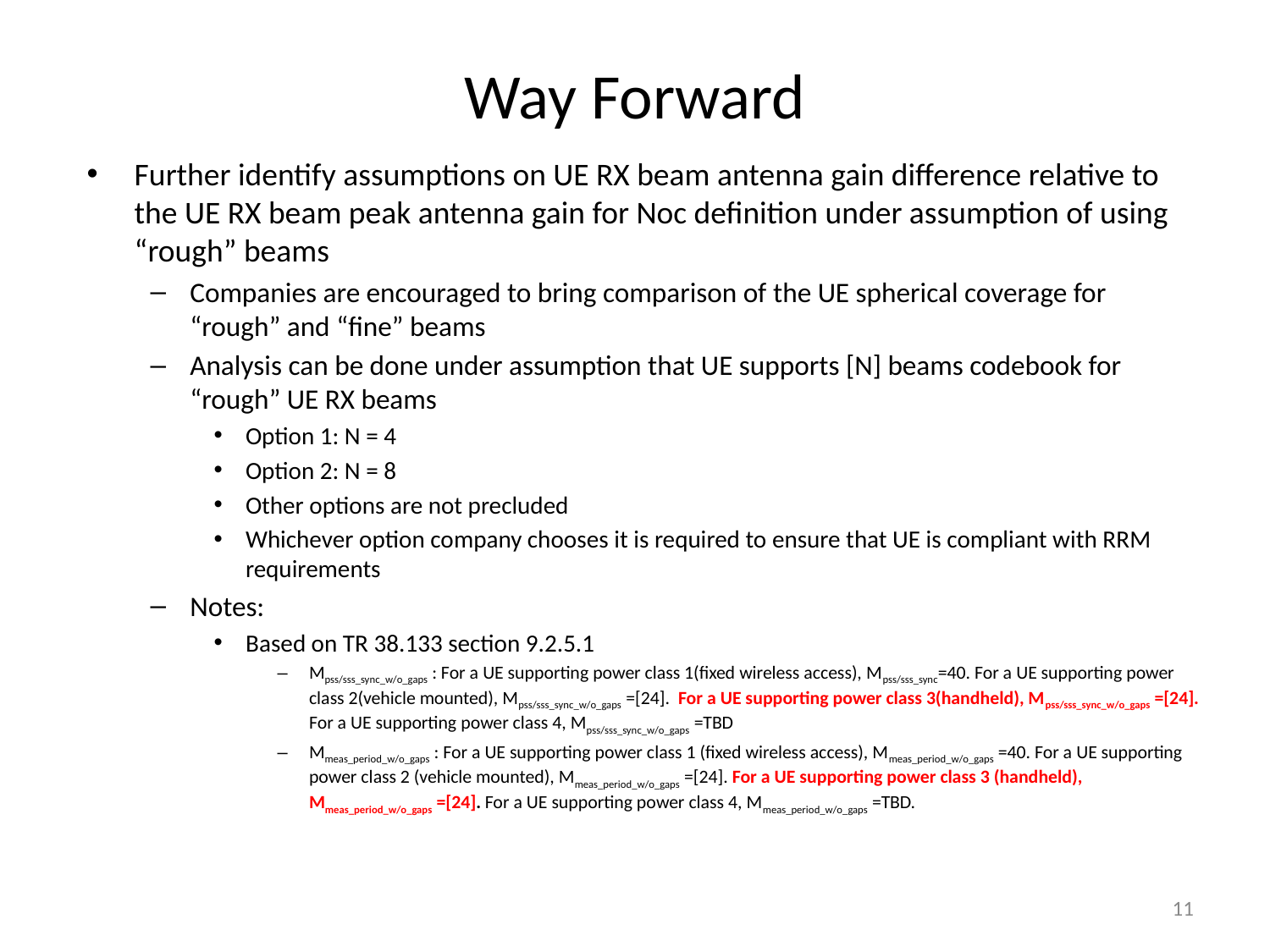

# Way Forward
Further identify assumptions on UE RX beam antenna gain difference relative to the UE RX beam peak antenna gain for Noc definition under assumption of using “rough” beams
Companies are encouraged to bring comparison of the UE spherical coverage for “rough” and “fine” beams
Analysis can be done under assumption that UE supports [N] beams codebook for “rough” UE RX beams
Option 1: N = 4
Option 2: N = 8
Other options are not precluded
Whichever option company chooses it is required to ensure that UE is compliant with RRM requirements
Notes:
Based on TR 38.133 section 9.2.5.1
Mpss/sss_sync_w/o_gaps : For a UE supporting power class 1(fixed wireless access), Mpss/sss_sync=40. For a UE supporting power class 2(vehicle mounted), Mpss/sss_sync_w/o_gaps =[24].  For a UE supporting power class 3(handheld), Mpss/sss_sync_w/o_gaps =[24]. For a UE supporting power class 4, Mpss/sss_sync_w/o_gaps =TBD
Mmeas_period_w/o_gaps : For a UE supporting power class 1 (fixed wireless access), Mmeas_period_w/o_gaps =40. For a UE supporting power class 2 (vehicle mounted), Mmeas_period_w/o_gaps =[24]. For a UE supporting power class 3 (handheld), Mmeas_period_w/o_gaps =[24]. For a UE supporting power class 4, Mmeas_period_w/o_gaps =TBD.

11